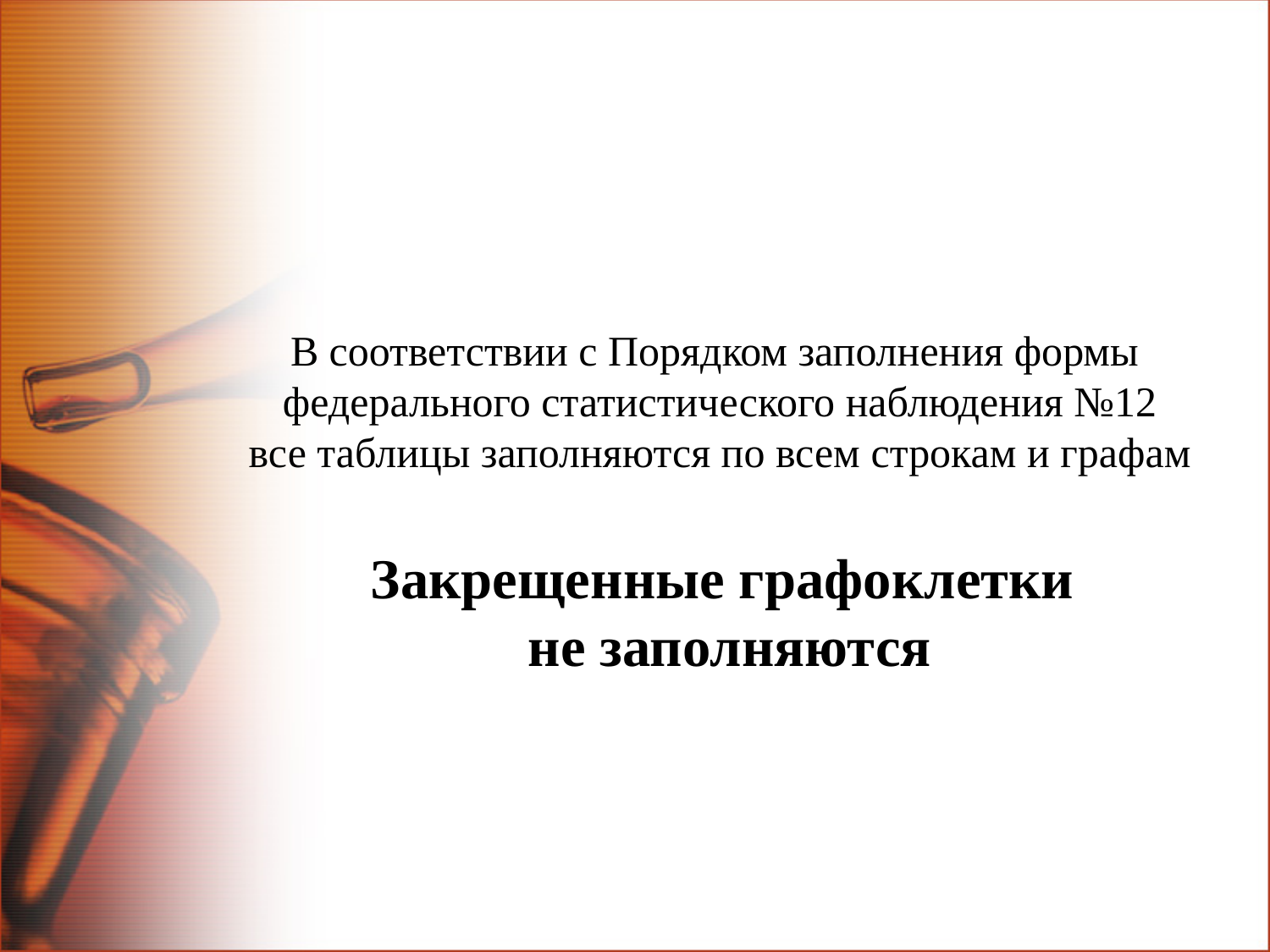

В соответствии с Порядком заполнения формы
федерального статистического наблюдения №12
все таблицы заполняются по всем строкам и графам
Закрещенные графоклетки
не заполняются